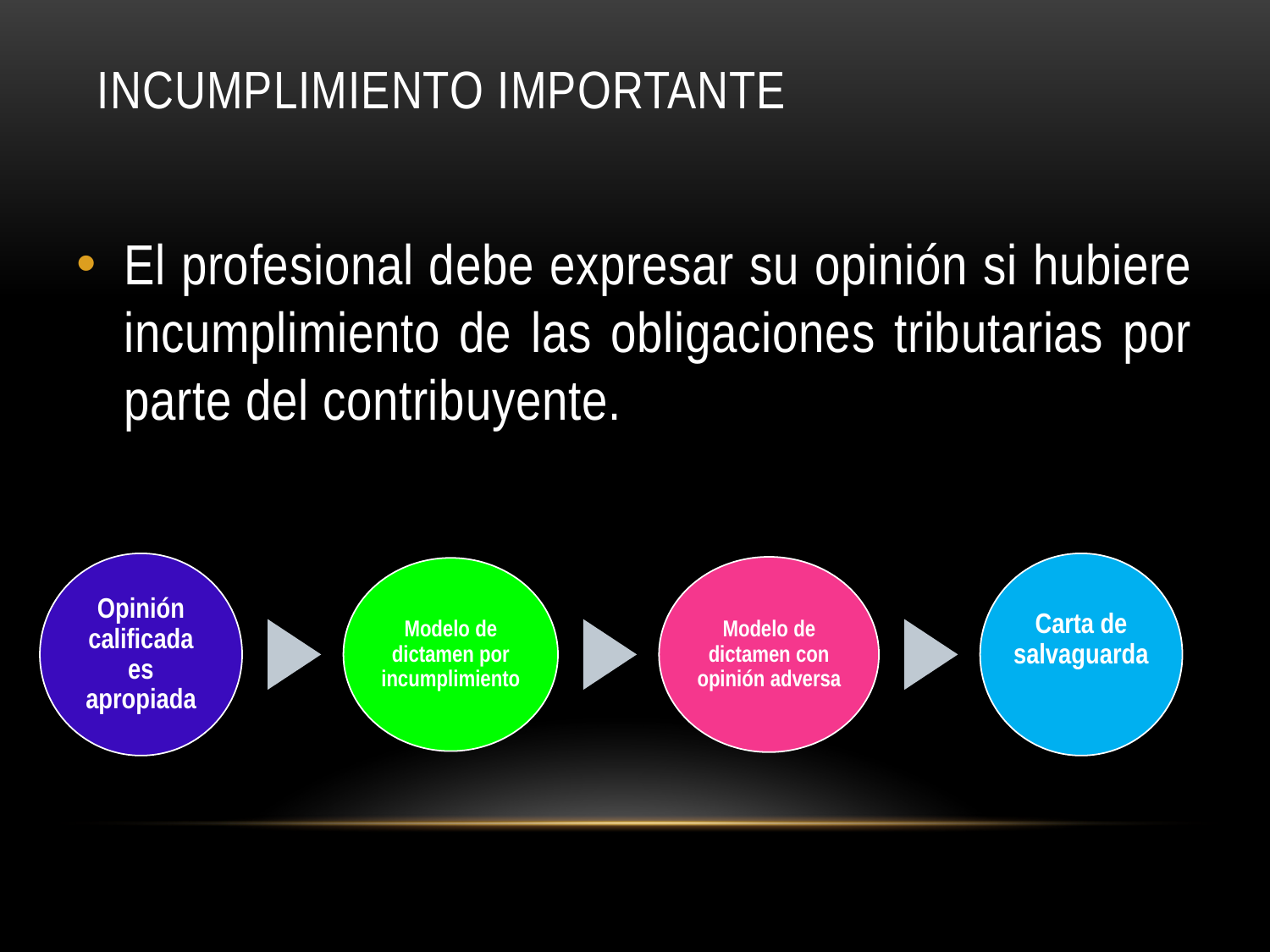

# Incumplimiento Importante
El profesional debe expresar su opinión si hubiere incumplimiento de las obligaciones tributarias por parte del contribuyente.
Opinión calificada es apropiada
Modelo de dictamen por incumplimiento
Modelo de dictamen con opinión adversa
Carta de salvaguarda